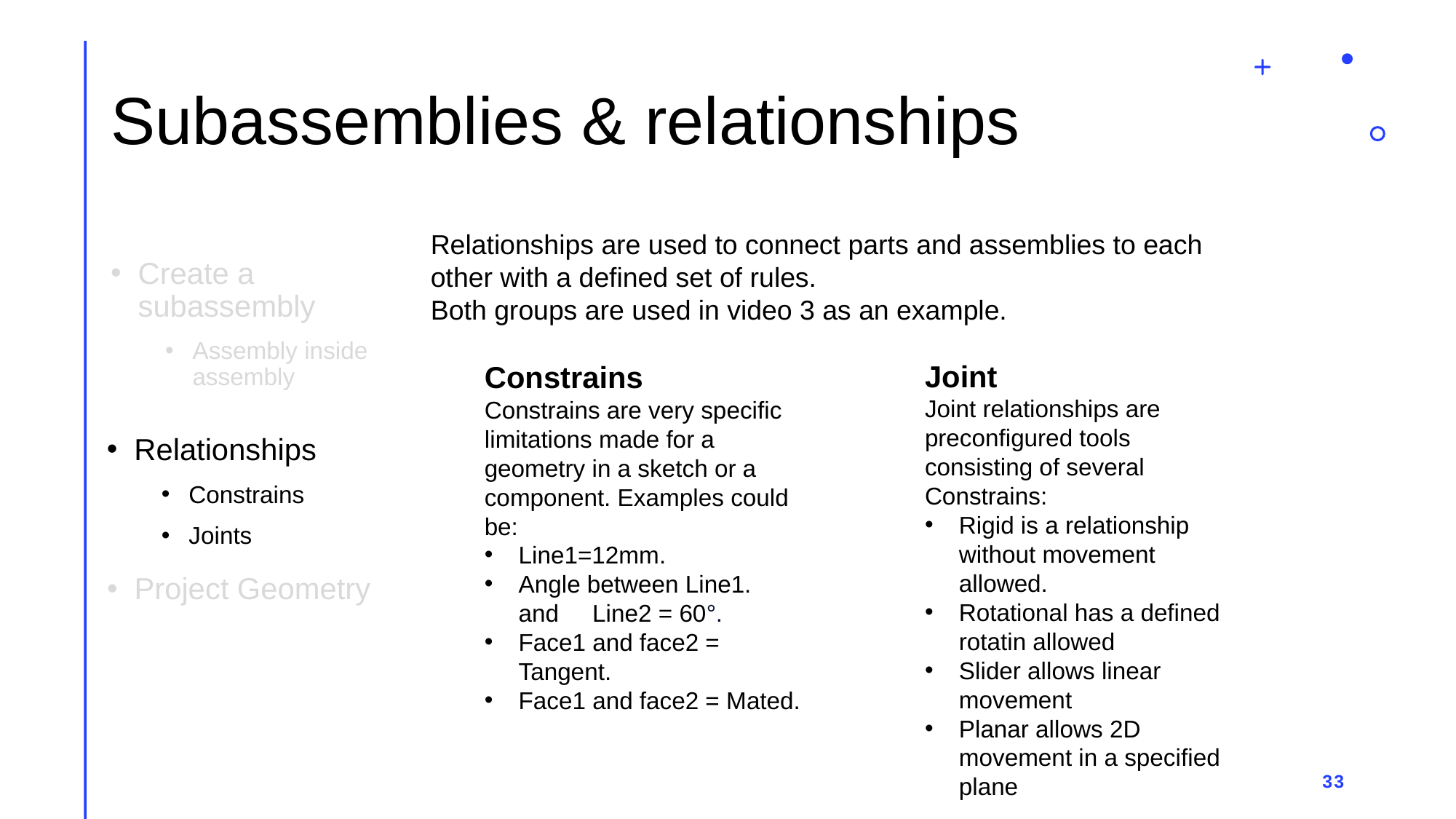

# Subassemblies & relationships

Relationships are used to connect parts and assemblies to each other with a defined set of rules.
Both groups are used in video 3 as an example.
Create a subassembly
Assembly inside assembly
Joint
Joint relationships are preconfigured tools consisting of several Constrains:
Rigid is a relationship without movement allowed.
Rotational has a defined rotatin allowed
Slider allows linear movement
Planar allows 2D movement in a specified plane
Constrains
Constrains are very specific limitations made for a geometry in a sketch or a component. Examples could be:
Line1=12mm.
Angle between Line1.        and     Line2 = 60°.
Face1 and face2 = Tangent.
Face1 and face2 = Mated.

Relationships
Constrains
Joints
Project Geometry
33